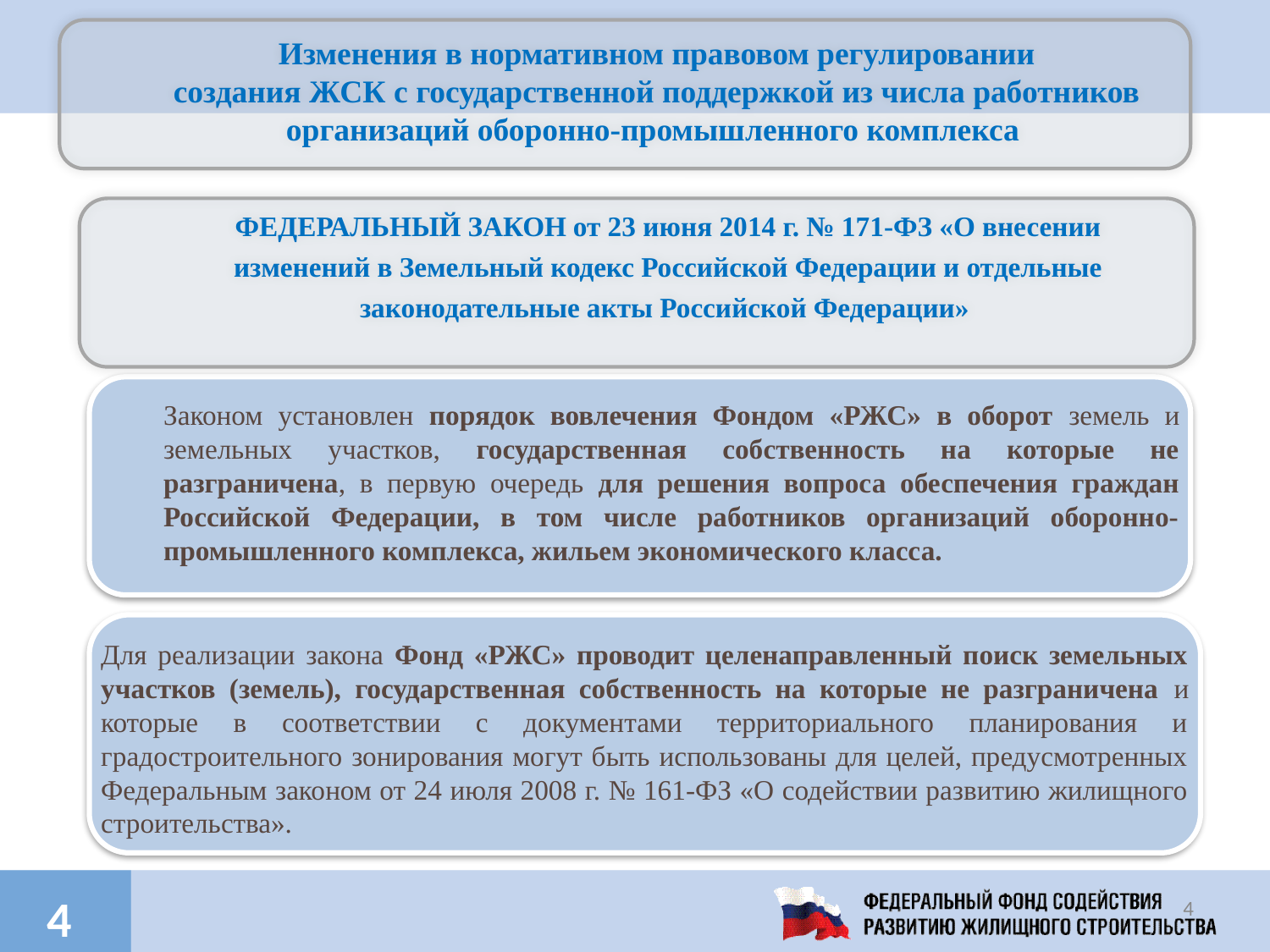

Изменения в нормативном правовом регулировании
 создания ЖСК с государственной поддержкой из числа работников
организаций оборонно-промышленного комплекса

ФЕДЕРАЛЬНЫЙ ЗАКОН от 23 июня 2014 г. № 171-ФЗ «О внесении изменений в Земельный кодекс Российской Федерации и отдельные законодательные акты Российской Федерации»

Законом установлен порядок вовлечения Фондом «РЖС» в оборот земель и земельных участков, государственная собственность на которые не разграничена, в первую очередь для решения вопроса обеспечения граждан Российской Федерации, в том числе работников организаций оборонно-промышленного комплекса, жильем экономического класса.
Для реализации закона Фонд «РЖС» проводит целенаправленный поиск земельных участков (земель), государственная собственность на которые не разграничена и которые в соответствии с документами территориального планирования и градостроительного зонирования могут быть использованы для целей, предусмотренных Федеральным законом от 24 июля 2008 г. № 161-ФЗ «О содействии развитию жилищного строительства».
4
4